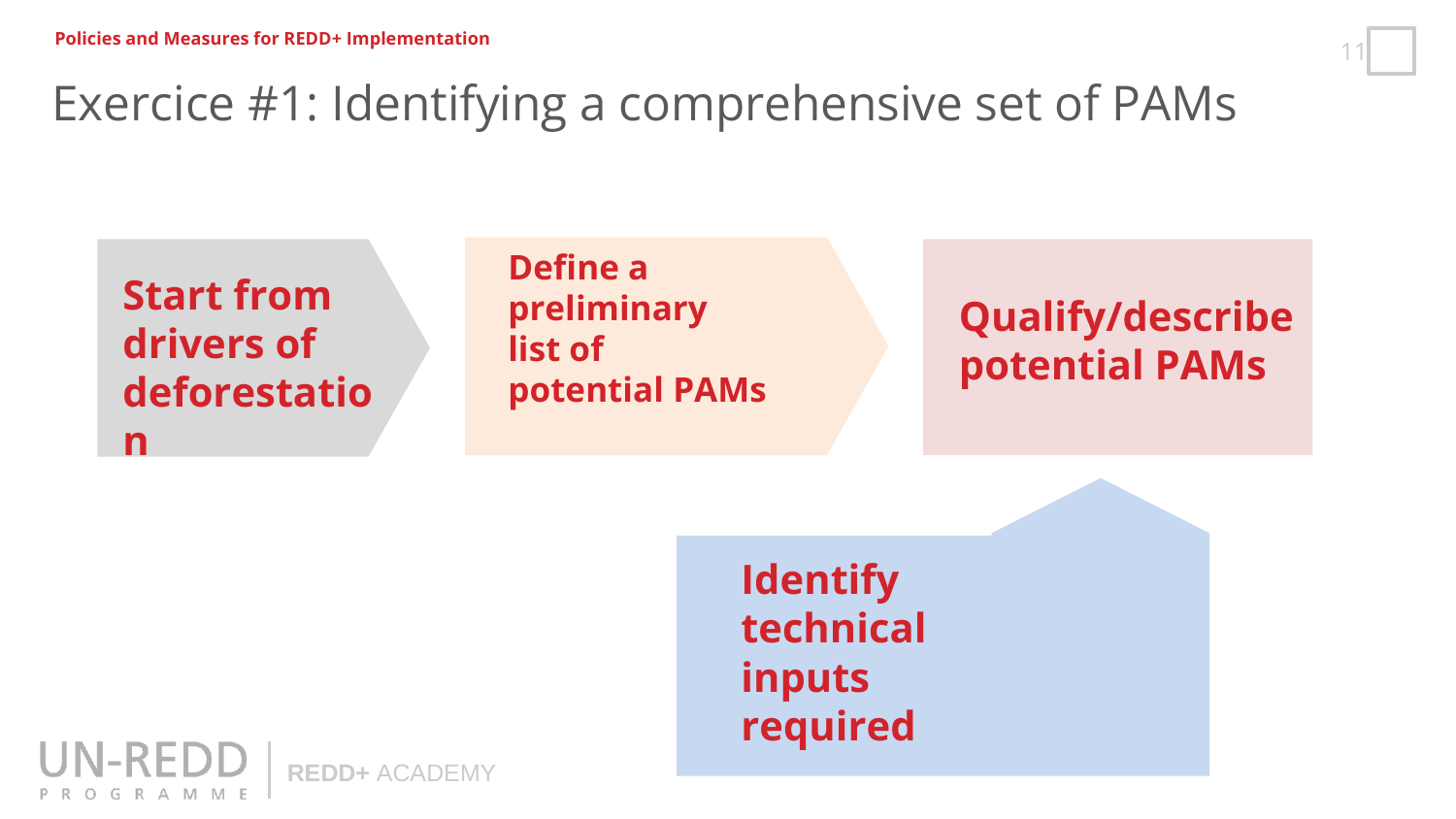

Policies and Measures for REDD+ Implementation
Exercice #1: Identifying a comprehensive set of PAMs

Define a preliminary list of potential PAMs

Start from drivers of deforestation
Qualify/describe potential PAMs

Identify technical inputs required